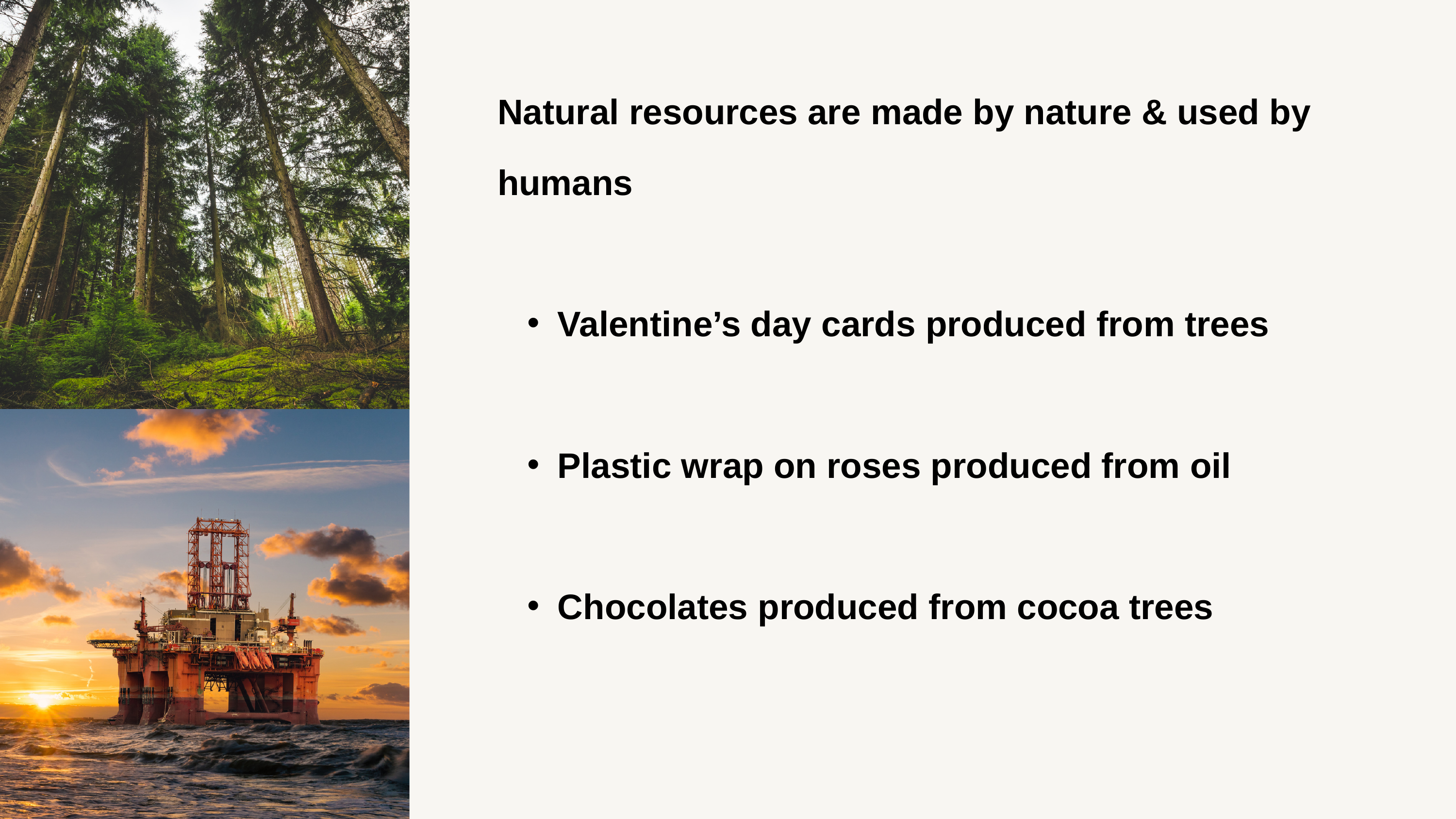

Natural resources are made by nature & used by humans

Valentine’s day cards produced from trees

Plastic wrap on roses produced from oil

Chocolates produced from cocoa trees